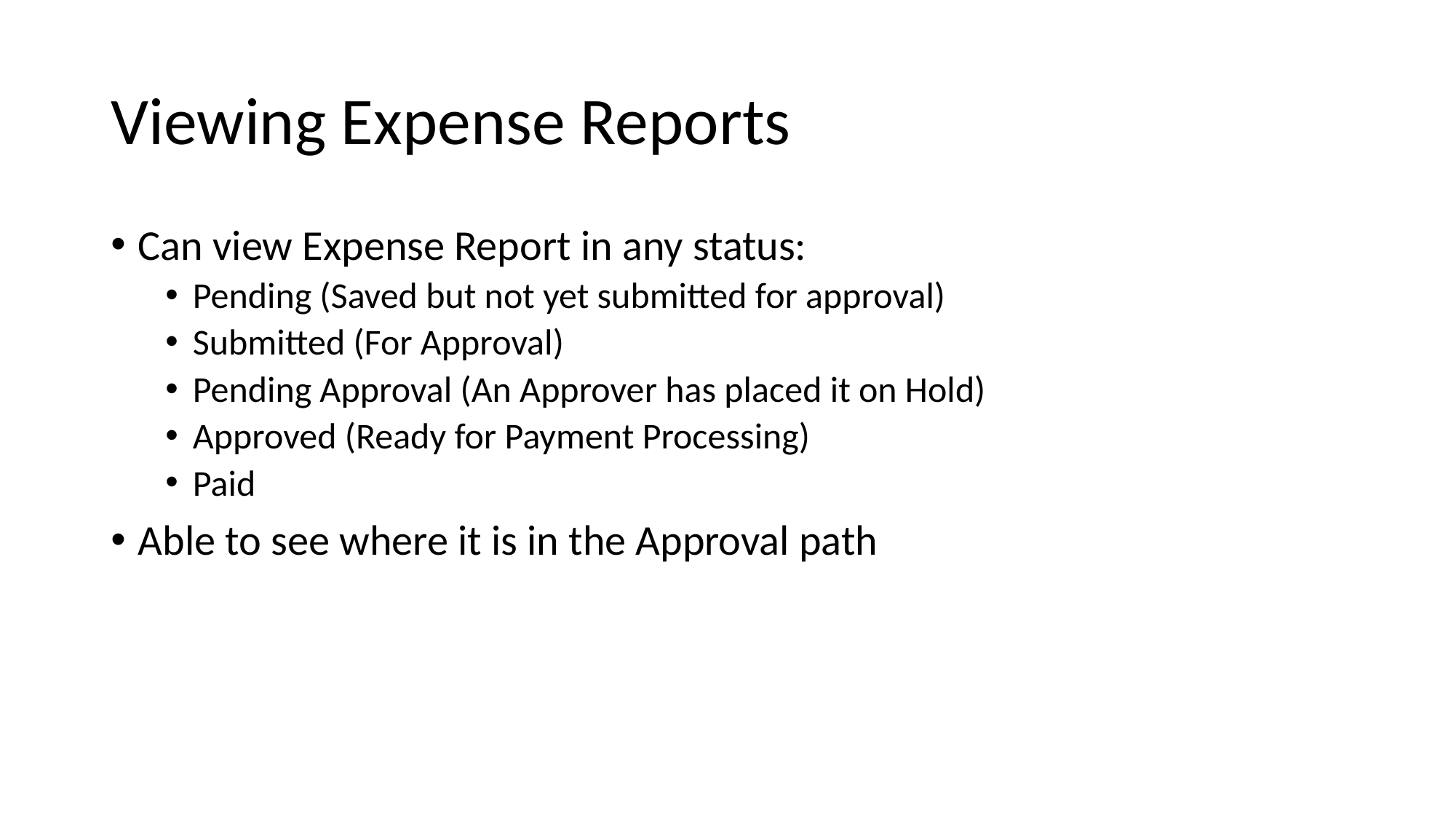

# Viewing Expense Reports
Can view Expense Report in any status:
Pending (Saved but not yet submitted for approval)
Submitted (For Approval)
Pending Approval (An Approver has placed it on Hold)
Approved (Ready for Payment Processing)
Paid
Able to see where it is in the Approval path